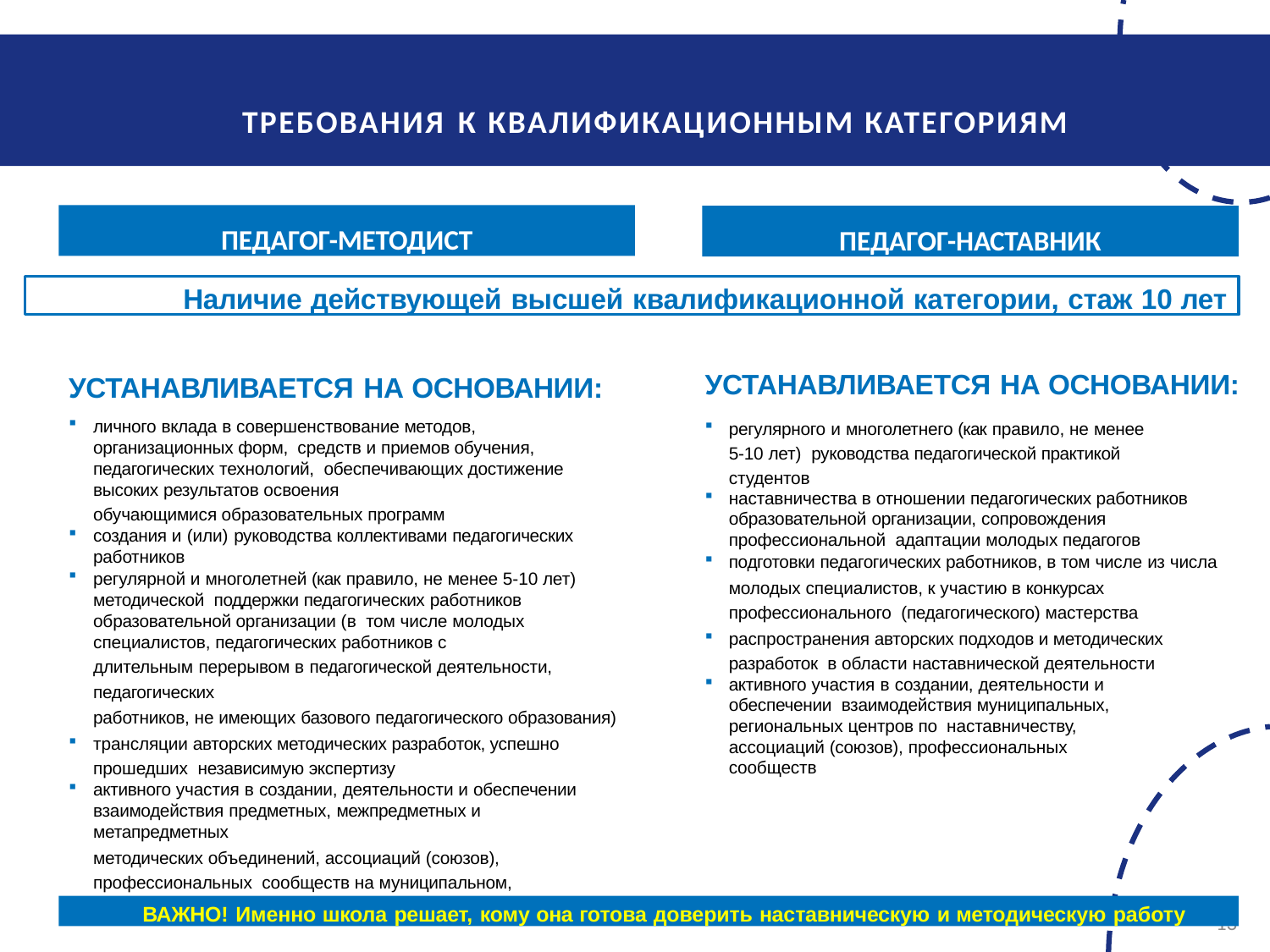

# ТРЕБОВАНИЯ К КВАЛИФИКАЦИОННЫМ КАТЕГОРИЯМ
ПЕДАГОГ-МЕТОДИСТ
ПЕДАГОГ-НАСТАВНИК
Наличие действующей высшей квалификационной категории, стаж 10 лет
УСТАНАВЛИВАЕТСЯ НА ОСНОВАНИИ:
УСТАНАВЛИВАЕТСЯ НА ОСНОВАНИИ:
регулярного и многолетнего (как правило, не менее 5-10 лет)  руководства педагогической практикой студентов
наставничества в отношении педагогических работников  образовательной организации, сопровождения профессиональной  адаптации молодых педагогов
подготовки педагогических работников, в том числе из числа
молодых специалистов, к участию в конкурсах профессионального  (педагогического) мастерства
распространения авторских подходов и методических разработок  в области наставнической деятельности
активного участия в создании, деятельности и обеспечении  взаимодействия муниципальных, региональных центров по  наставничеству, ассоциаций (союзов), профессиональных  сообществ
личного вклада в совершенствование методов, организационных форм,  средств и приемов обучения, педагогических технологий,  обеспечивающих достижение высоких результатов освоения
обучающимися образовательных программ
создания и (или) руководства коллективами педагогических работников
регулярной и многолетней (как правило, не менее 5-10 лет) методической  поддержки педагогических работников образовательной организации (в  том числе молодых специалистов, педагогических работников с
длительным перерывом в педагогической деятельности, педагогических
работников, не имеющих базового педагогического образования)
трансляции авторских методических разработок, успешно прошедших  независимую экспертизу
активного участия в создании, деятельности и обеспечении
взаимодействия предметных, межпредметных и метапредметных
методических объединений, ассоциаций (союзов), профессиональных  сообществ на муниципальном, региональном уровне

ВАЖНО! Именно школа решает, кому она готова доверить наставническую и методическую работу
13